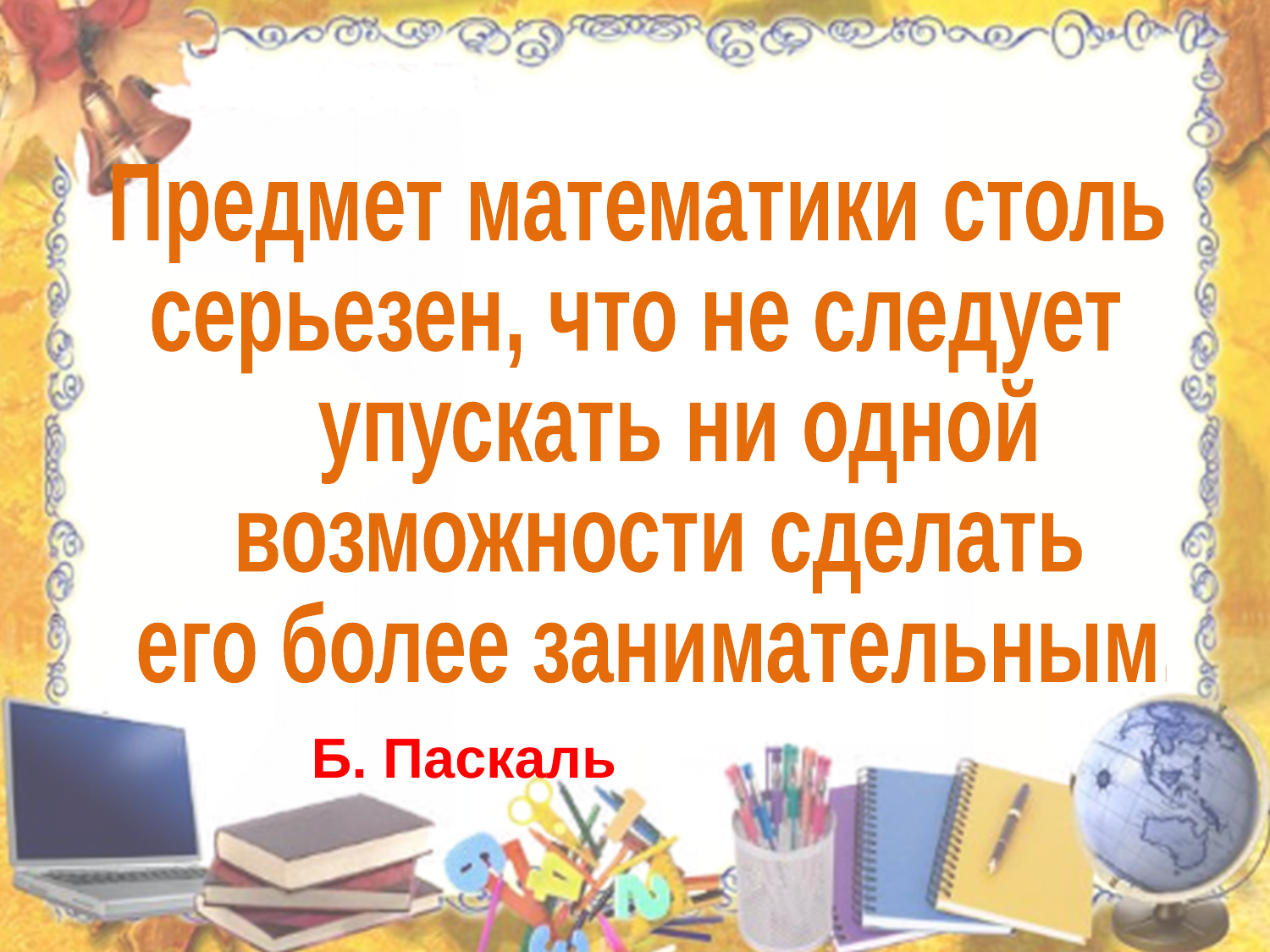

Предмет математики столь
серьезен, что не следует
  упускать ни одной
 возможности сделать
 его более занимательным.
Б. Паскаль